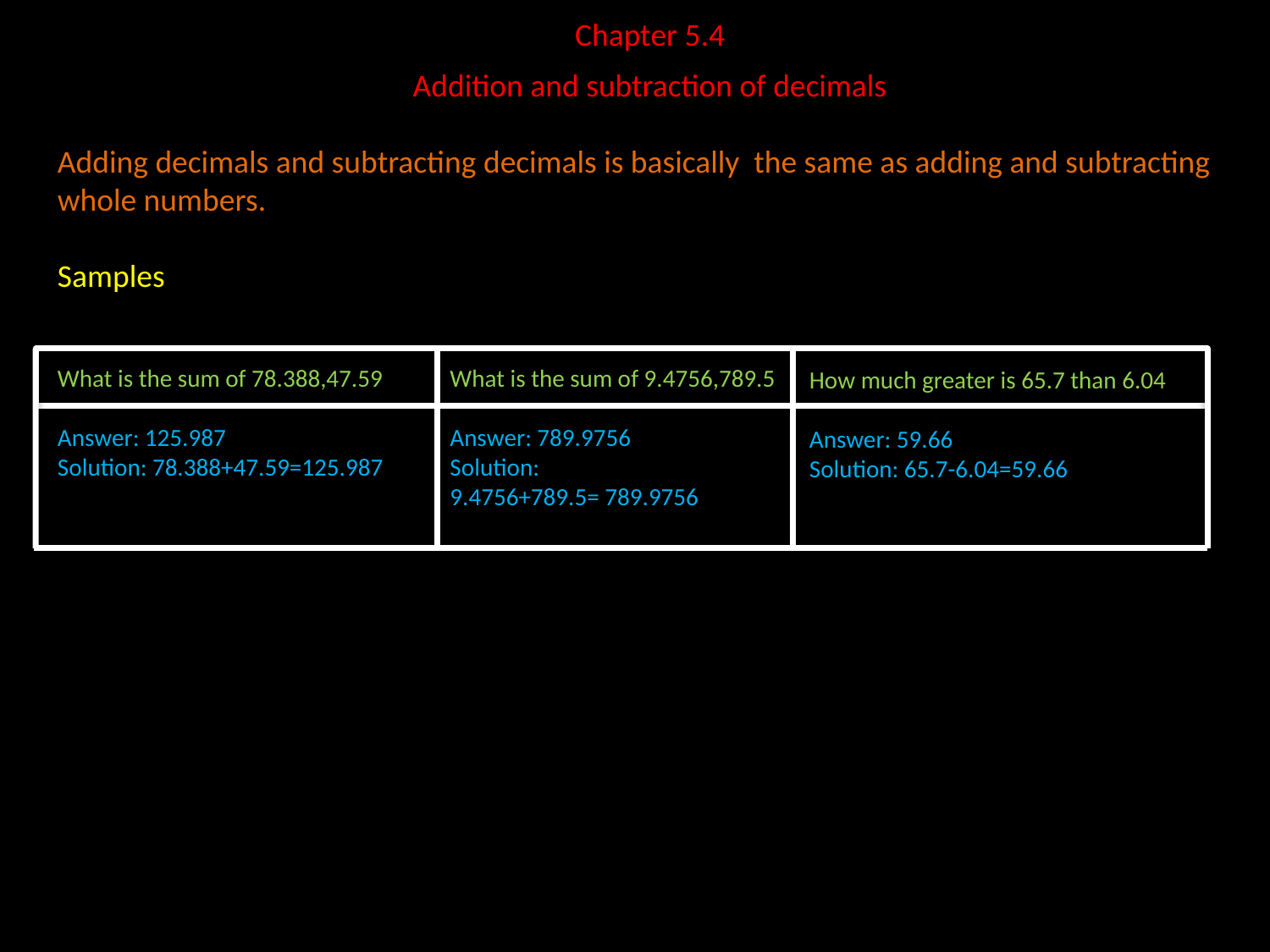

Chapter 5.4
Addition and subtraction of decimals

Adding decimals and subtracting decimals is basically  the same as adding and subtracting whole numbers.

Samples

What is the sum of 78.388,47.59

Answer: 125.987
Solution: 78.388+47.59=125.987

What is the sum of 9.4756,789.5

Answer: 789.9756
Solution:
9.4756+789.5= 789.9756

How much greater is 65.7 than 6.04

Answer: 59.66
Solution: 65.7-6.04=59.66